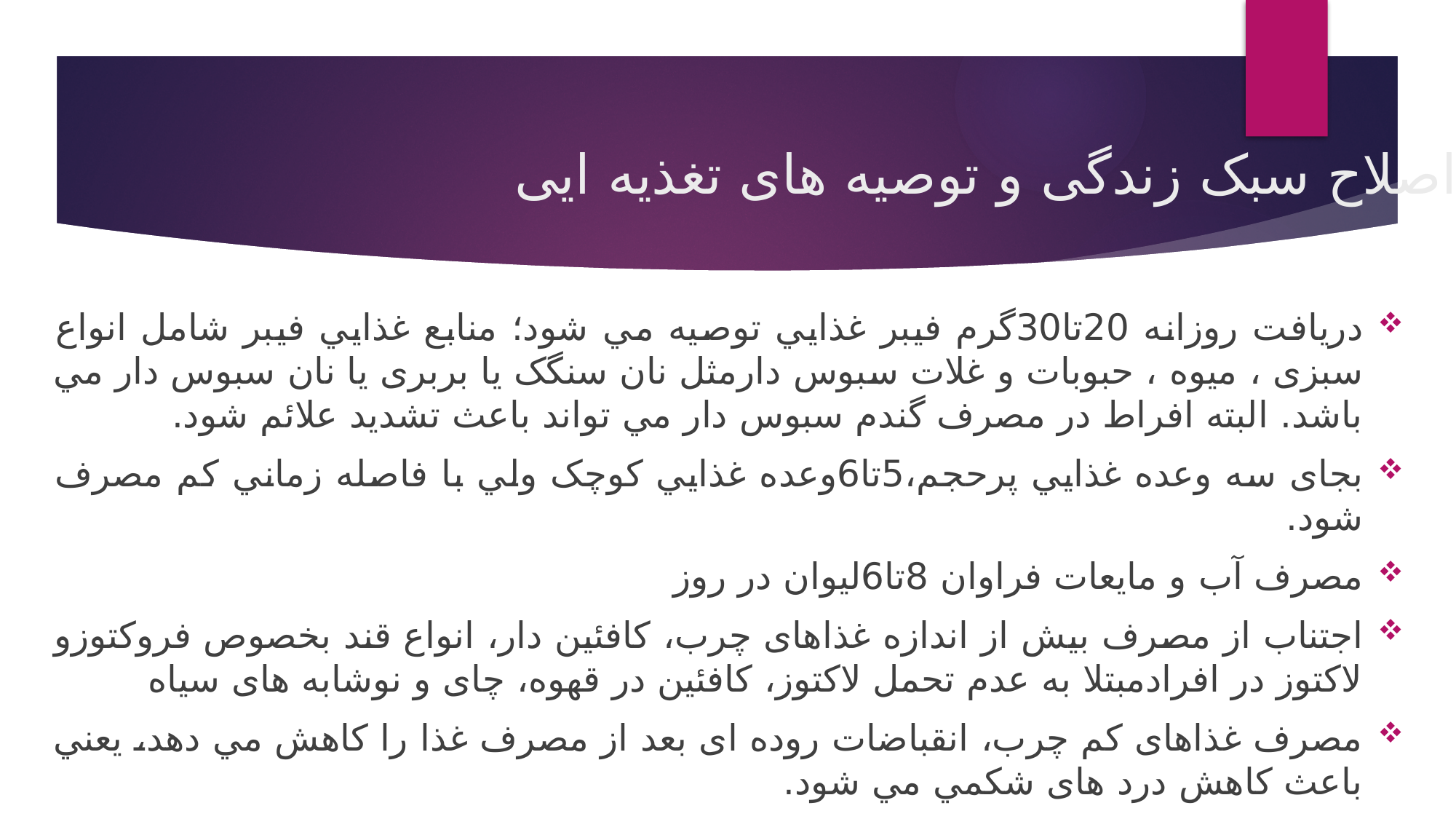

# اصلاح سبک زندگی و توصیه های تغذیه ایی
دريافت روزانه 20تا30گرم فيبر غذايي توصيه مي شود؛ منابع غذايي فيبر شامل انواع سبزی ، ميوه ، حبوبات و غلات سبوس دارمثل نان سنگک يا بربری يا نان سبوس دار مي باشد. البته افراط در مصرف گندم سبوس دار مي تواند باعث تشديد علائم شود.
بجای سه وعده غذايي پرحجم،5تا6وعده غذايي كوچک ولي با فاصله زماني كم مصرف شود.
مصرف آب و مايعات فراوان 8تا6ليوان در روز
اجتناب از مصرف بيش از اندازه غذاهای چرب، كافئين دار، انواع قند بخصوص فروكتوزو لاکتوز در افرادمبتلا به عدم تحمل لاکتوز، كافئين در قهوه، چای و نوشابه های سياه
مصرف غذاهای كم چرب، انقباضات روده ای بعد از مصرف غذا را كاهش مي دهد، يعني باعث كاهش درد های شکمي مي شود.